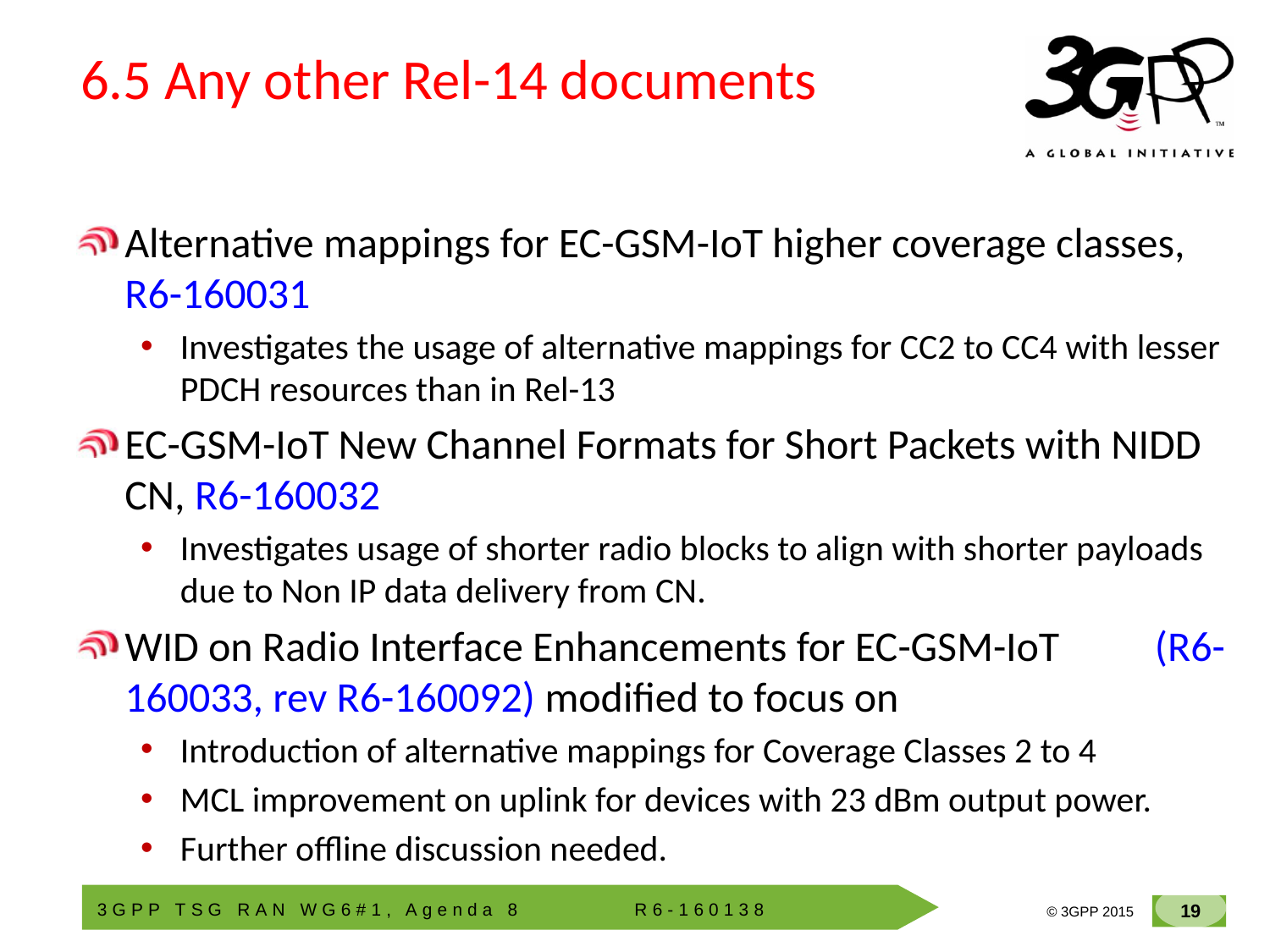

# 6.5 Any other Rel-14 documents
Alternative mappings for EC-GSM-IoT higher coverage classes,   R6-160031
Investigates the usage of alternative mappings for CC2 to CC4 with lesser PDCH resources than in Rel-13
EC-GSM-IoT New Channel Formats for Short Packets with NIDD CN, R6-160032
Investigates usage of shorter radio blocks to align with shorter payloads due to Non IP data delivery from CN.
WID on Radio Interface Enhancements for EC-GSM-IoT          (R6-160033, rev R6-160092) modified to focus on
Introduction of alternative mappings for Coverage Classes 2 to 4
MCL improvement on uplink for devices with 23 dBm output power.
Further offline discussion needed.